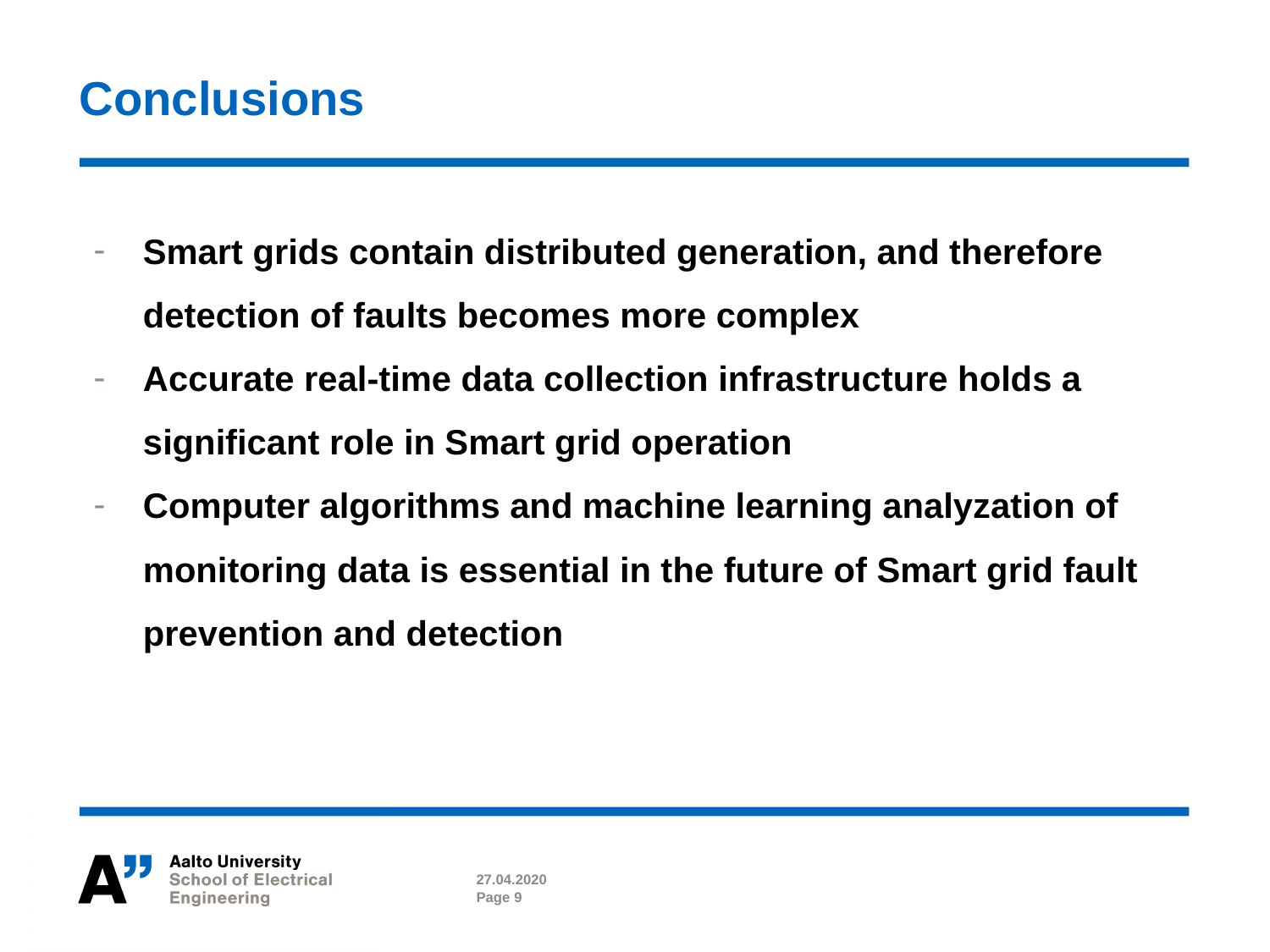

# Conclusions
Smart grids contain distributed generation, and therefore detection of faults becomes more complex
Accurate real-time data collection infrastructure holds a significant role in Smart grid operation
Computer algorithms and machine learning analyzation of monitoring data is essential in the future of Smart grid fault prevention and detection

27.04.2020
Page 9